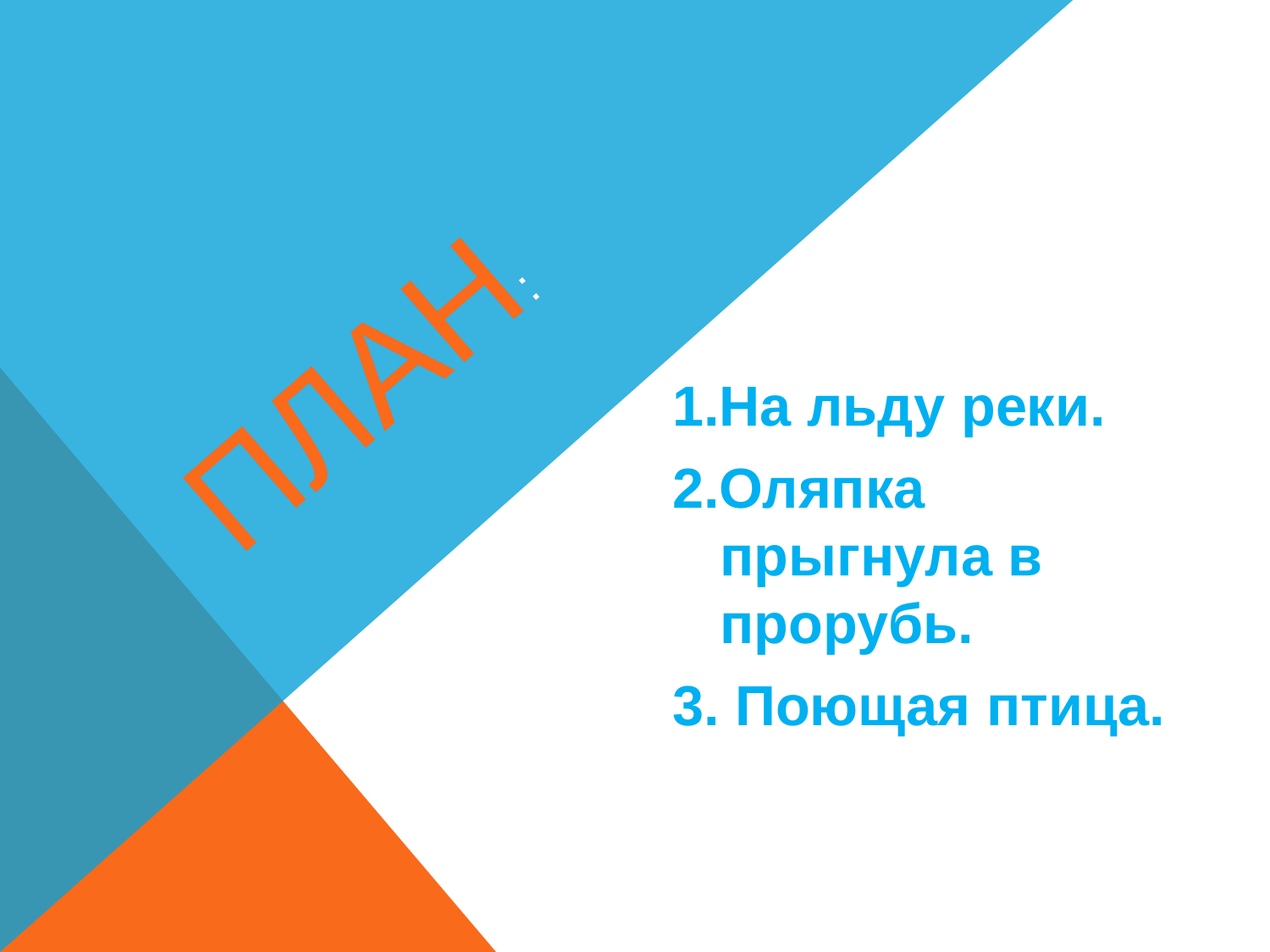

# ПЛАН:
1.На льду реки.
2.Оляпка прыгнула в прорубь.
3. Поющая птица.